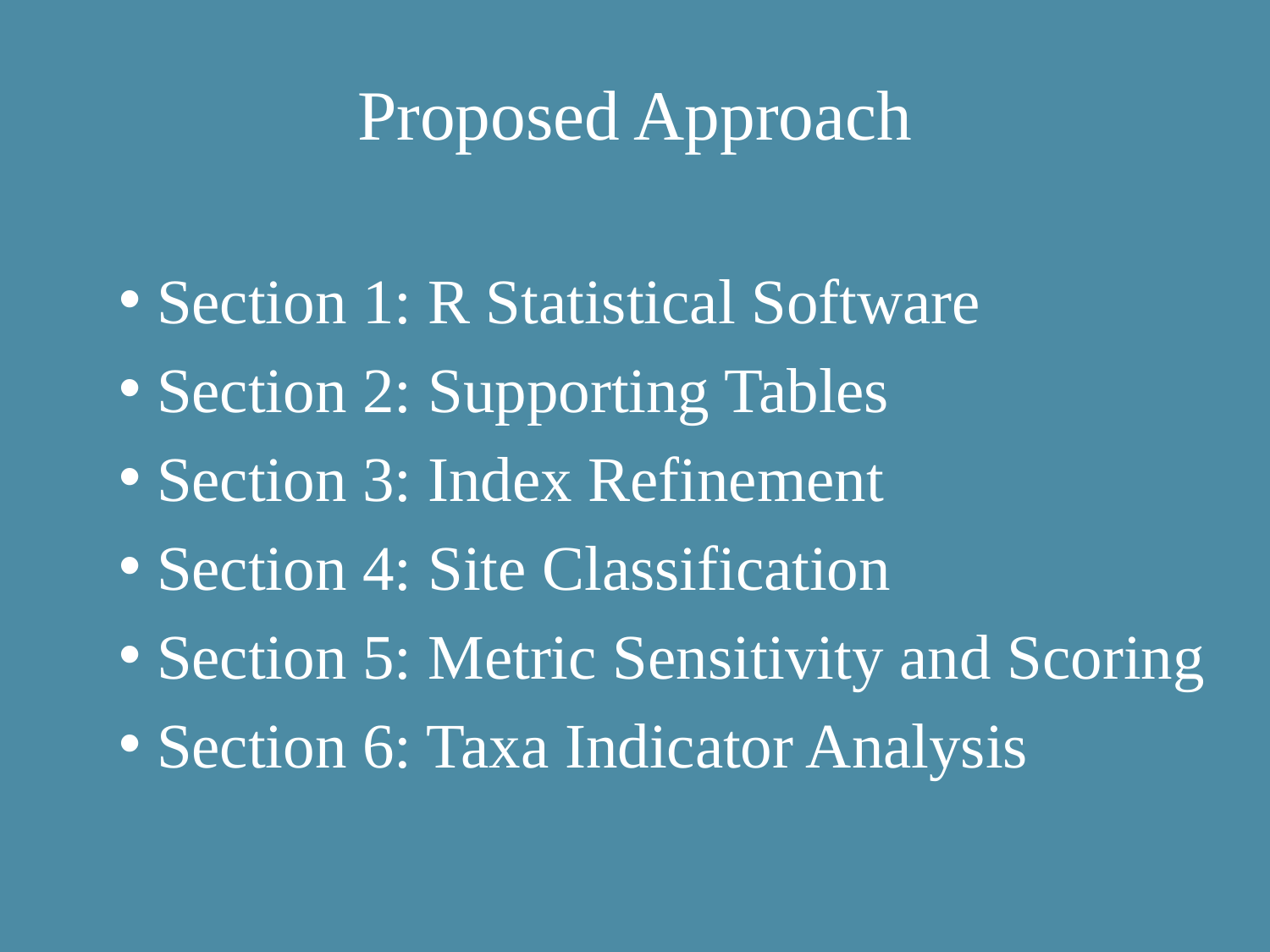

# Proposed Approach
Section 1: R Statistical Software
Section 2: Supporting Tables
Section 3: Index Refinement
Section 4: Site Classification
Section 5: Metric Sensitivity and Scoring
Section 6: Taxa Indicator Analysis